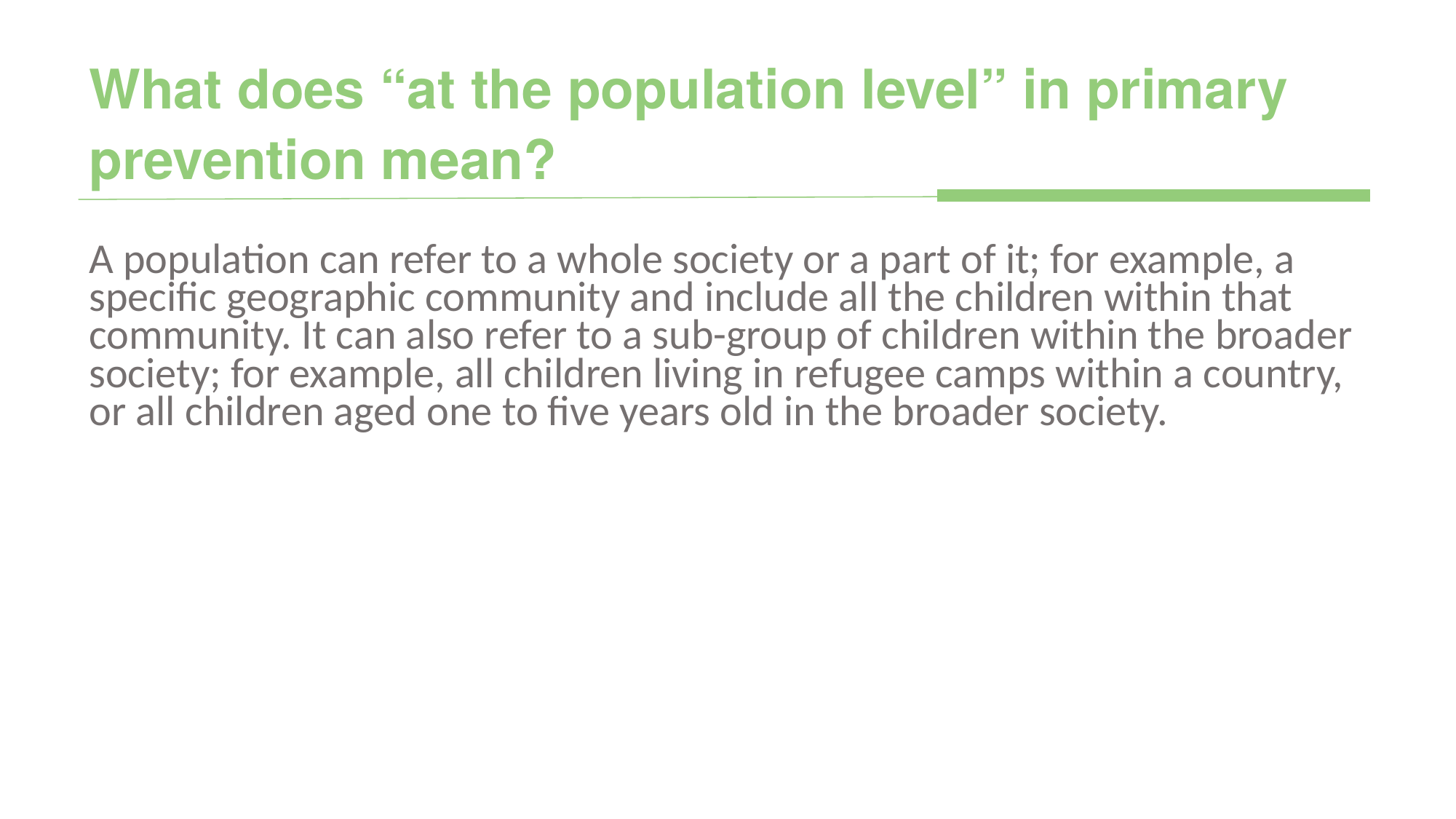

# What does “at the population level” in primary prevention mean?
A population can refer to a whole society or a part of it; for example, a specific geographic community and include all the children within that community. It can also refer to a sub-group of children within the broader society; for example, all children living in refugee camps within a country, or all children aged one to five years old in the broader society.